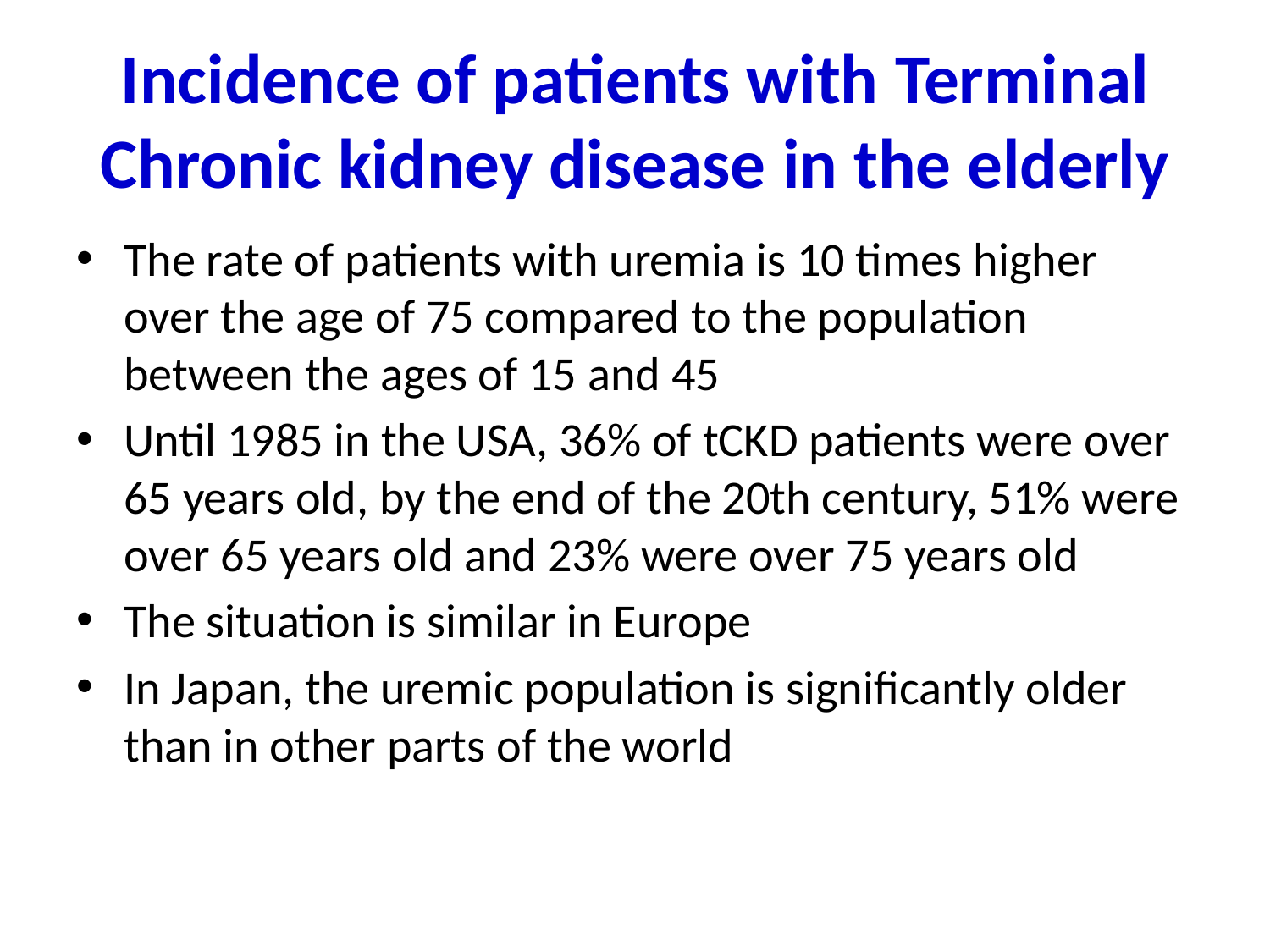

# Incidence of patients with Terminal Chronic kidney disease in the elderly
The rate of patients with uremia is 10 times higher over the age of 75 compared to the population between the ages of 15 and 45
Until 1985 in the USA, 36% of tCKD patients were over 65 years old, by the end of the 20th century, 51% were over 65 years old and 23% were over 75 years old
The situation is similar in Europe
In Japan, the uremic population is significantly older than in other parts of the world